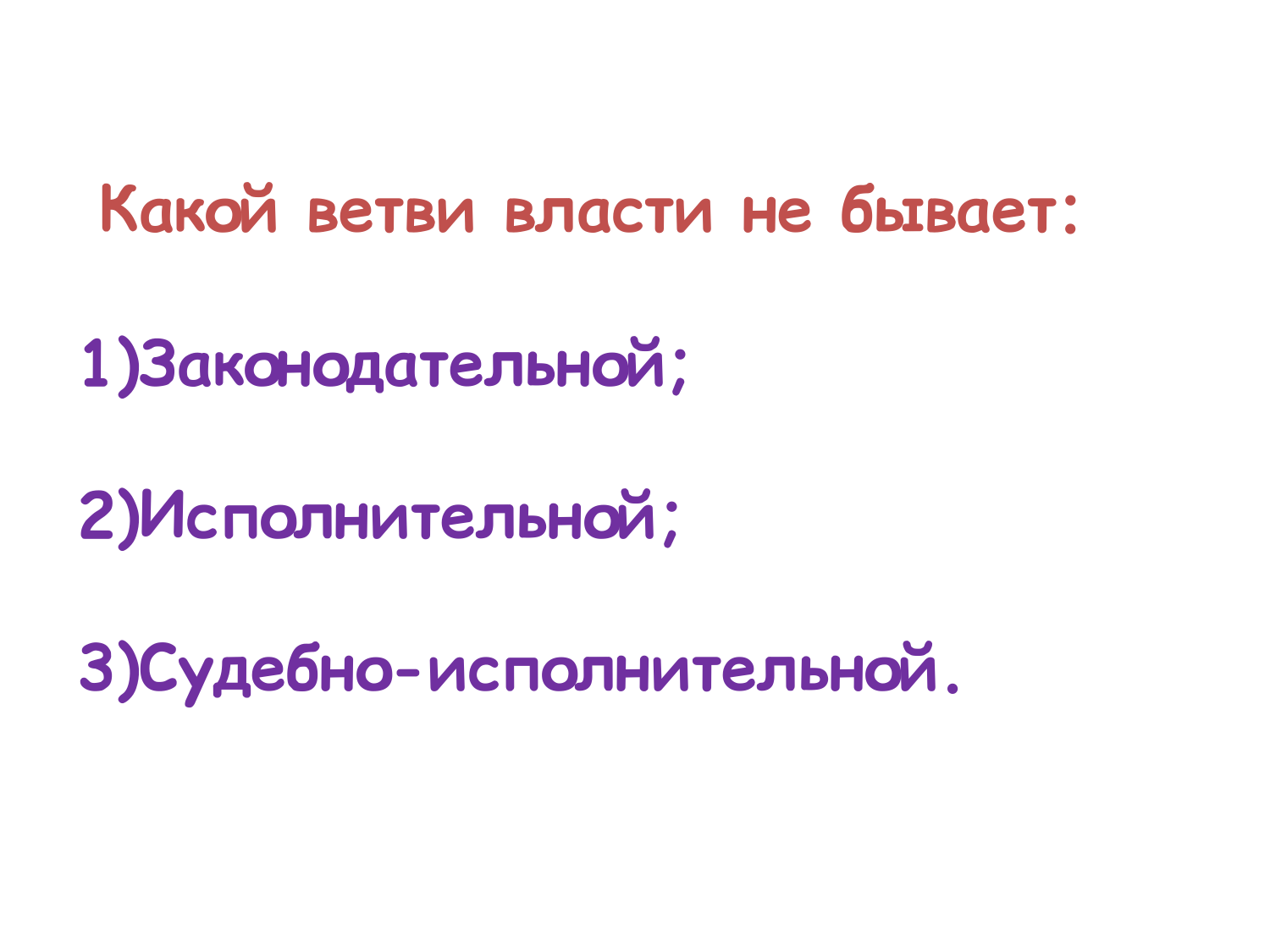

Какой ветви власти не бывает:

Законодательной;

Исполнительной;

Судебно-исполнительной.